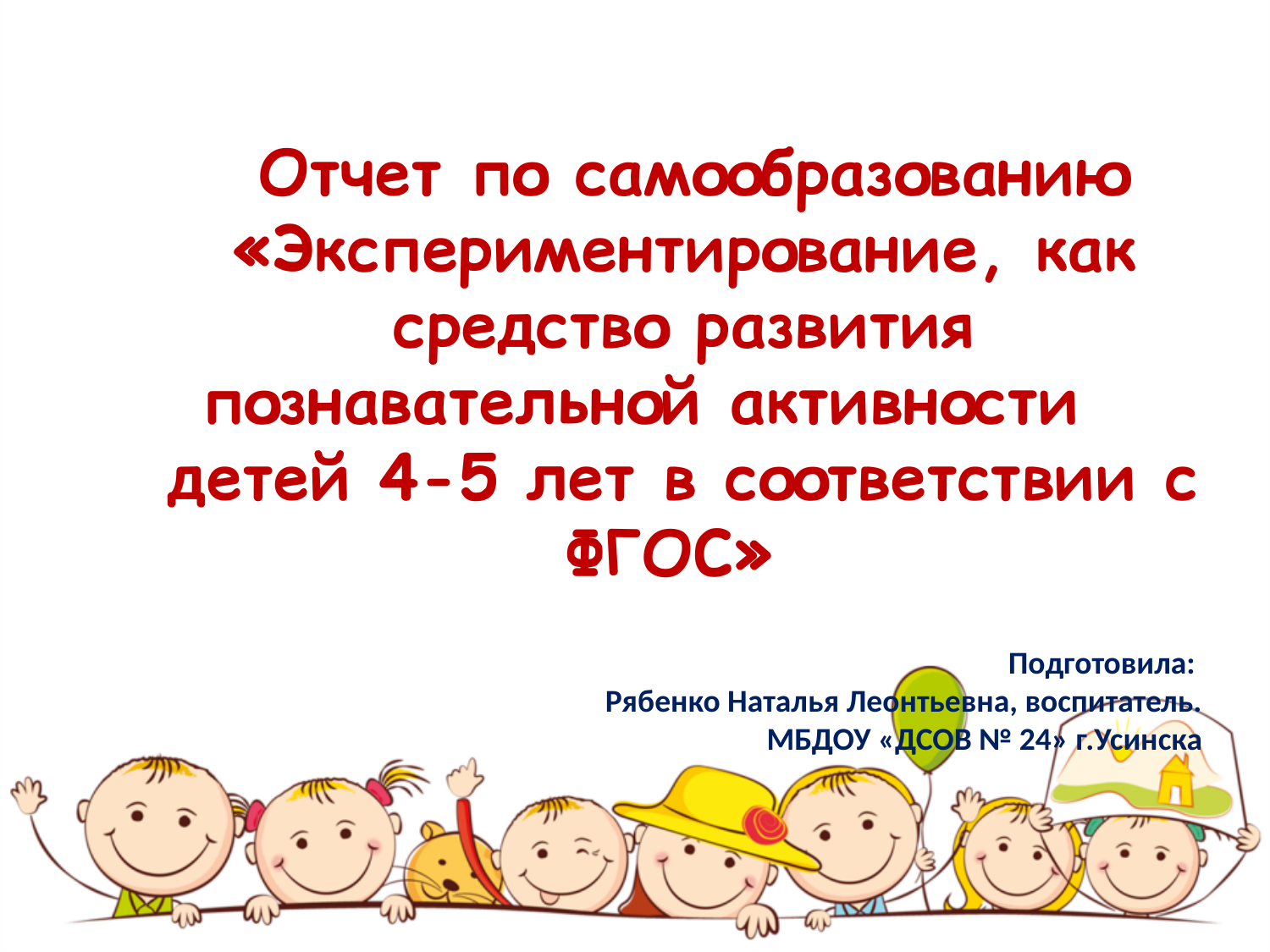

Отчет по самообразованию
«Экспериментирование, как средство развития познавательной активности    детей 4-5 лет в соответствии с ФГОС»
Подготовила:
Рябенко Наталья Леонтьевна, воспитатель.
МБДОУ «ДСОВ № 24» г.Усинска